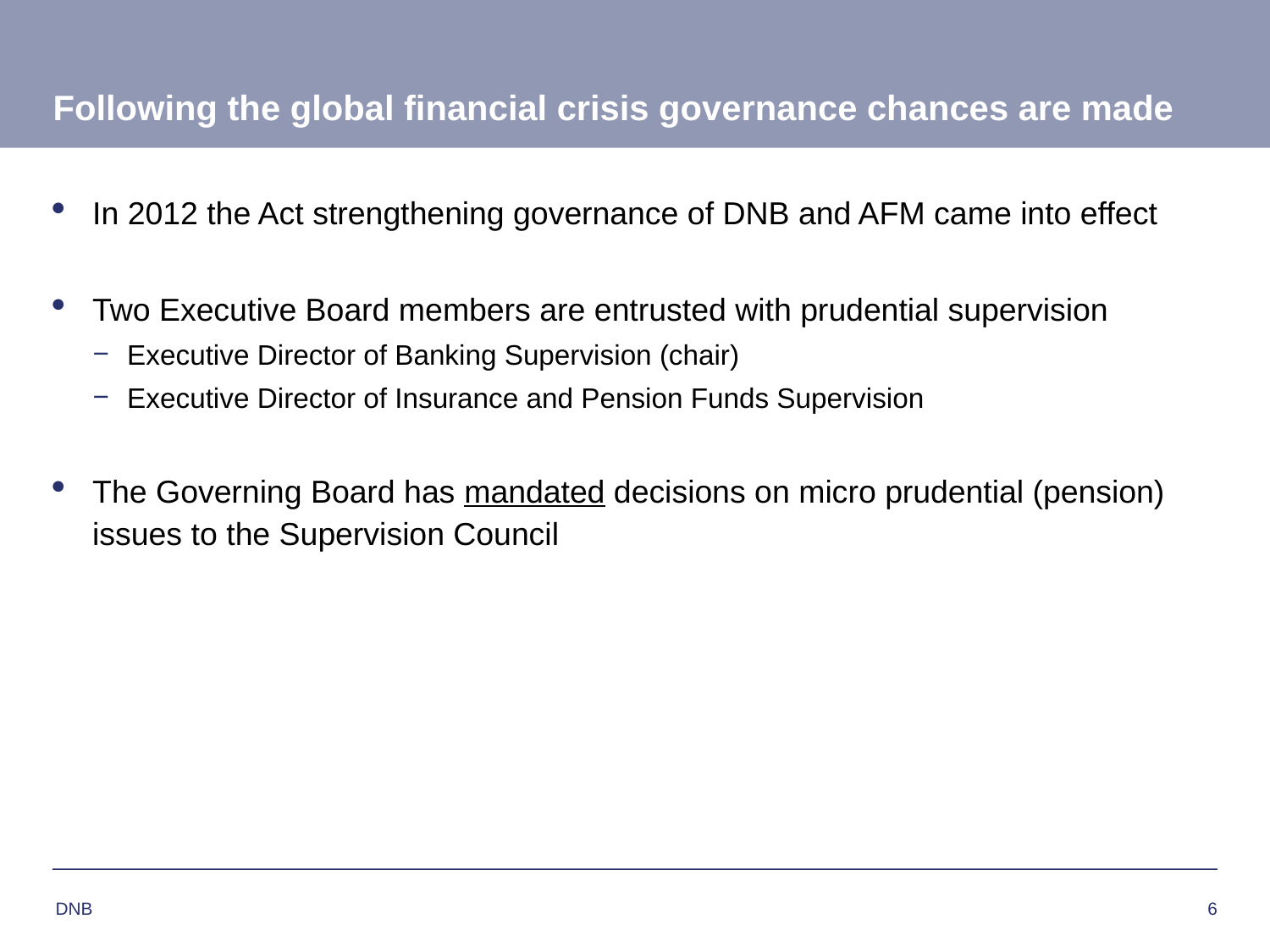

# Following the global financial crisis governance chances are made
In 2012 the Act strengthening governance of DNB and AFM came into effect

Two Executive Board members are entrusted with prudential supervision
Executive Director of Banking Supervision (chair)
Executive Director of Insurance and Pension Funds Supervision

The Governing Board has mandated decisions on micro prudential (pension) issues to the Supervision Council